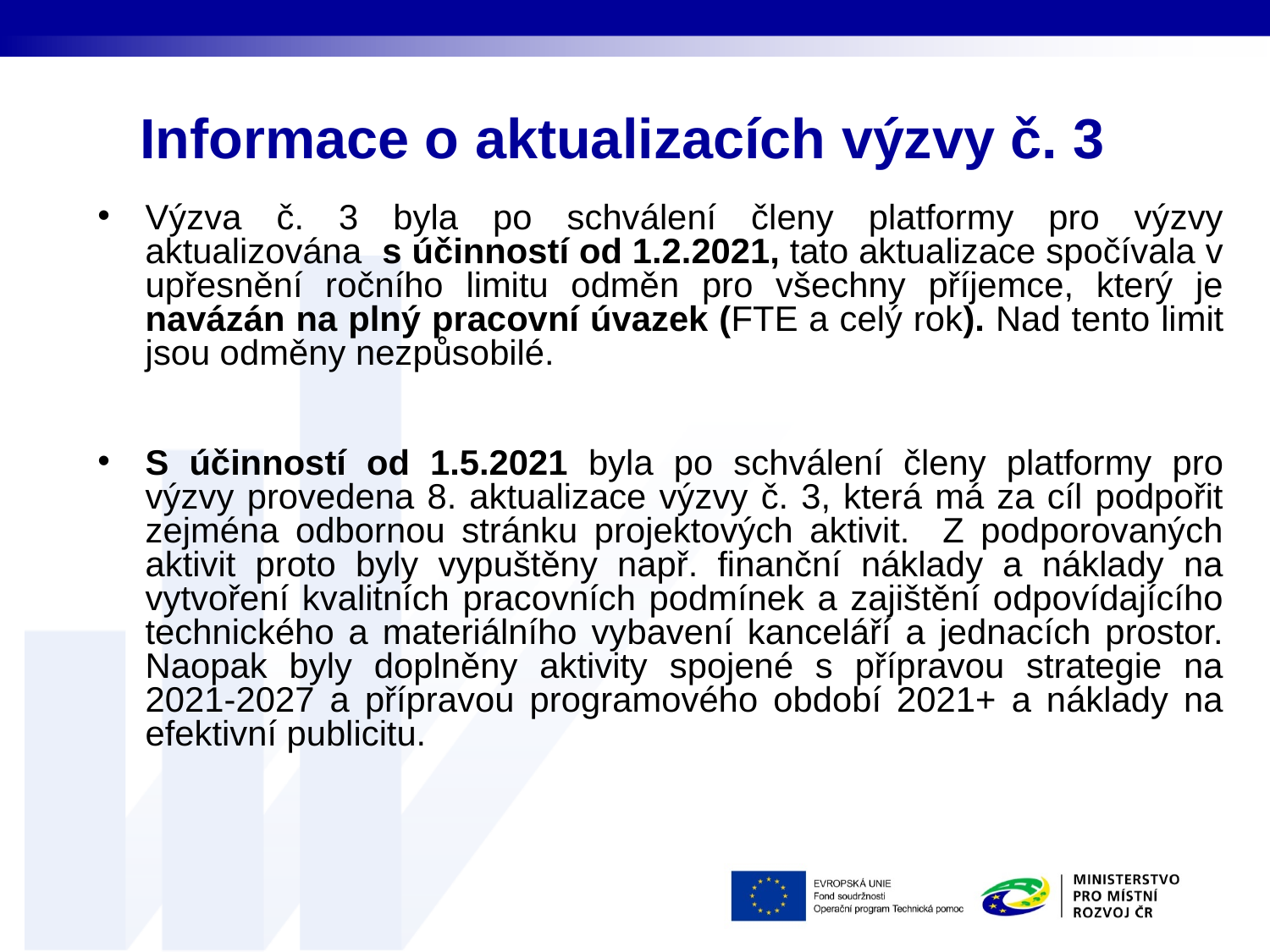

# Informace o aktualizacích výzvy č. 3
Výzva č. 3 byla po schválení členy platformy pro výzvy aktualizována  s účinností od 1.2.2021, tato aktualizace spočívala v upřesnění ročního limitu odměn pro všechny příjemce, který je navázán na plný pracovní úvazek (FTE a celý rok). Nad tento limit jsou odměny nezpůsobilé.

S účinností od 1.5.2021 byla po schválení členy platformy pro výzvy provedena 8. aktualizace výzvy č. 3, která má za cíl podpořit zejména odbornou stránku projektových aktivit.  Z podporovaných aktivit proto byly vypuštěny např. finanční náklady a náklady na vytvoření kvalitních pracovních podmínek a zajištění odpovídajícího technického a materiálního vybavení kanceláří a jednacích prostor. Naopak byly doplněny aktivity spojené s přípravou strategie na 2021-2027 a přípravou programového období 2021+ a náklady na efektivní publicitu.